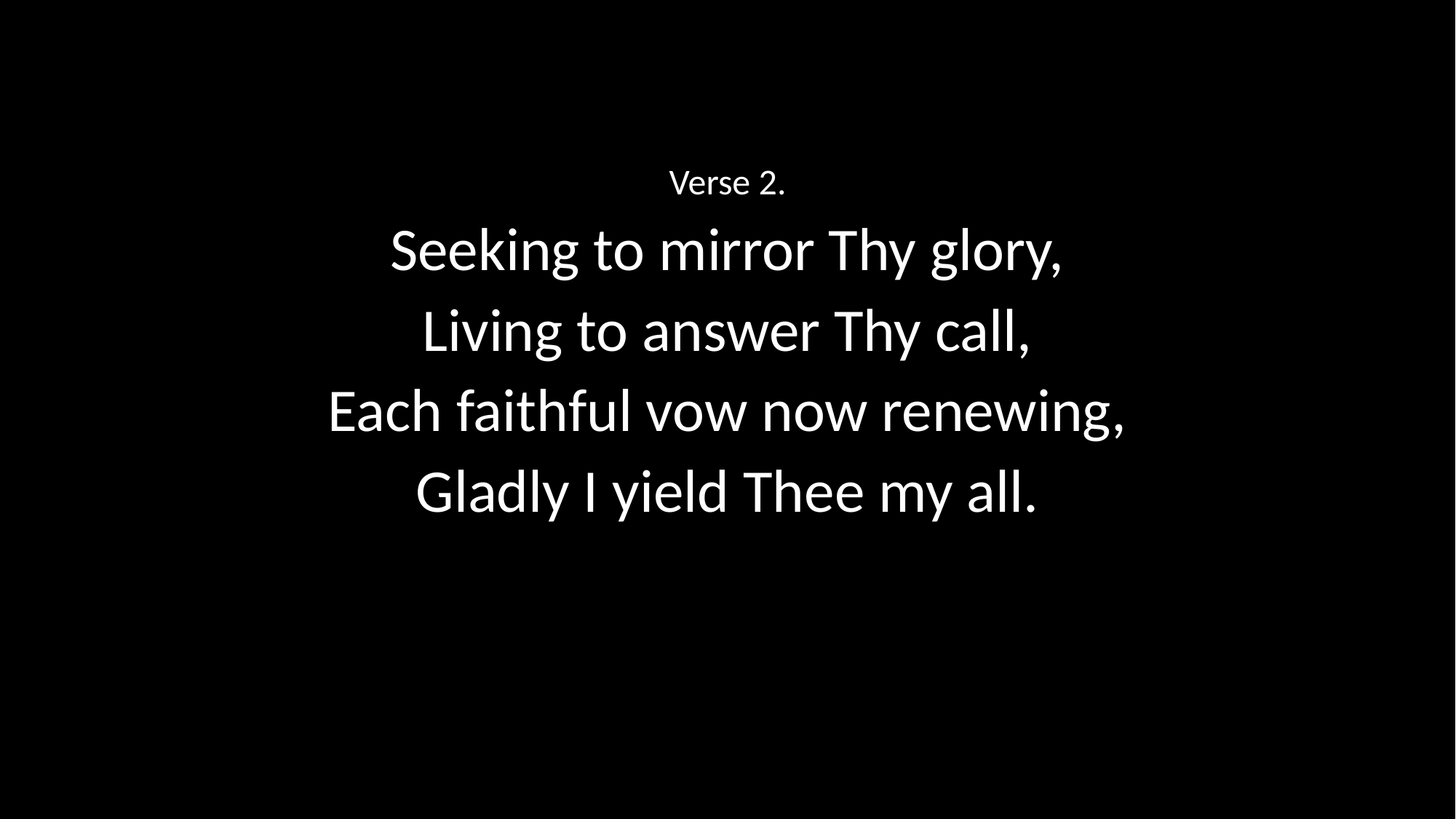

Verse 2.
Seeking to mirror Thy glory,
Living to answer Thy call,
Each faithful vow now renewing,
Gladly I yield Thee my all.